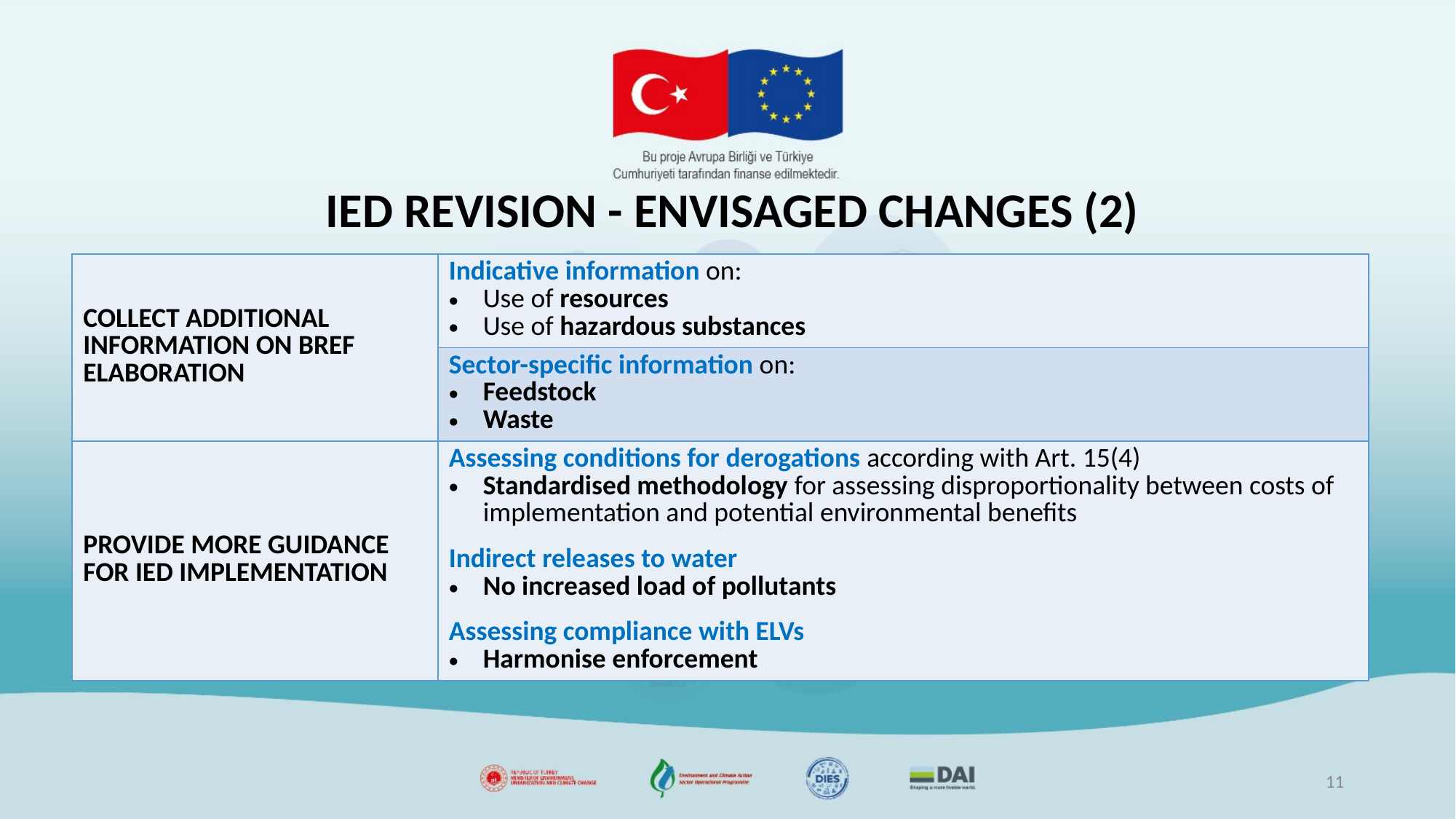

# IED REVISION - ENVISAGED CHANGES (2)
| COLLECT ADDITIONAL INFORMATION ON BREF ELABORATION | Indicative information on: Use of resources Use of hazardous substances |
| --- | --- |
|  | Sector-specific information on: Feedstock Waste |
| PROVIDE MORE GUIDANCE FOR IED IMPLEMENTATION | Assessing conditions for derogations according with Art. 15(4) Standardised methodology for assessing disproportionality between costs of implementation and potential environmental benefits Indirect releases to water No increased load of pollutants Assessing compliance with ELVs Harmonise enforcement |

11